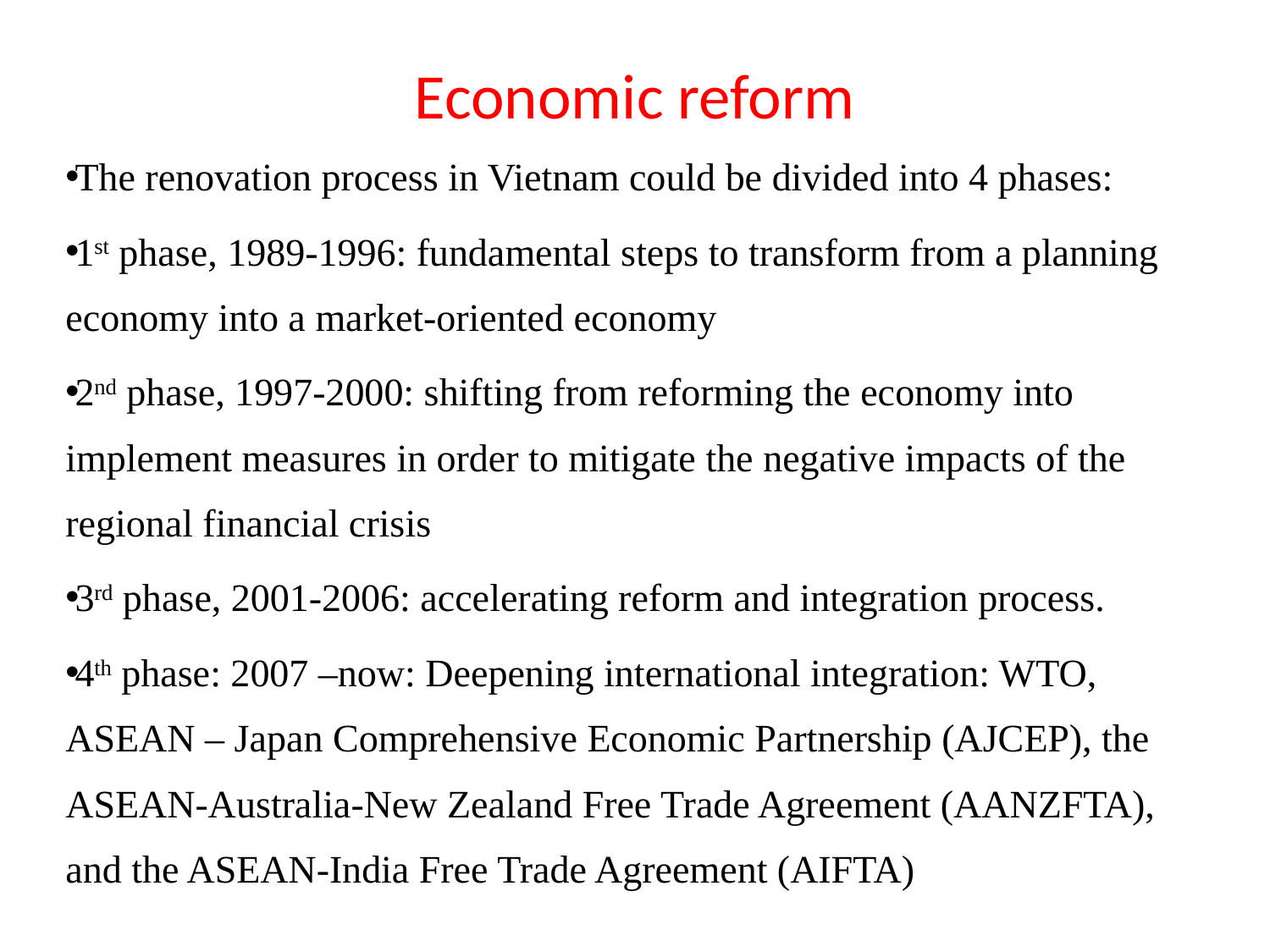

# Economic reform
The renovation process in Vietnam could be divided into 4 phases:
1st phase, 1989-1996: fundamental steps to transform from a planning economy into a market-oriented economy
2nd phase, 1997-2000: shifting from reforming the economy into implement measures in order to mitigate the negative impacts of the regional financial crisis
3rd phase, 2001-2006: accelerating reform and integration process.
4th phase: 2007 –now: Deepening international integration: WTO, ASEAN – Japan Comprehensive Economic Partnership (AJCEP), the ASEAN-Australia-New Zealand Free Trade Agreement (AANZFTA), and the ASEAN-India Free Trade Agreement (AIFTA)